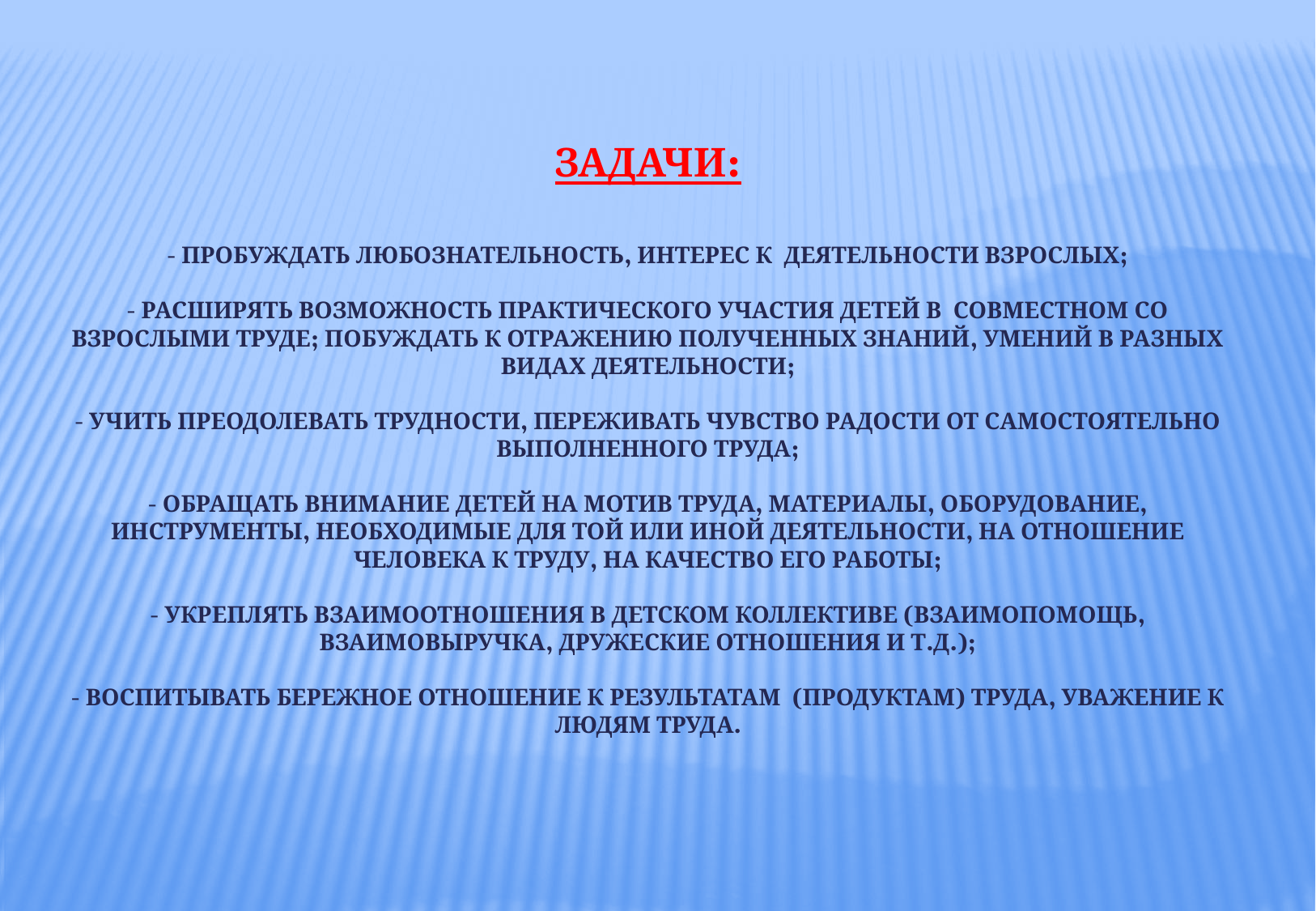

Задачи:
- пробуждать любознательность, интерес к  деятельности взрослых;
- расширять возможность практического участия детей в  совместном со взрослыми труде; побуждать к отражению полученных знаний, умений в разных видах деятельности;
- учить преодолевать трудности, переживать чувство радости от самостоятельно выполненного труда;
- обращать внимание детей на мотив труда, материалы, оборудование, инструменты, необходимые для той или иной деятельности, на отношение человека к труду, на качество его работы;
- укреплять взаимоотношения в детском коллективе (взаимопомощь, взаимовыручка, дружеские отношения и т.д.);
- воспитывать бережное отношение к результатам  (продуктам) труда, уважение к людям труда.